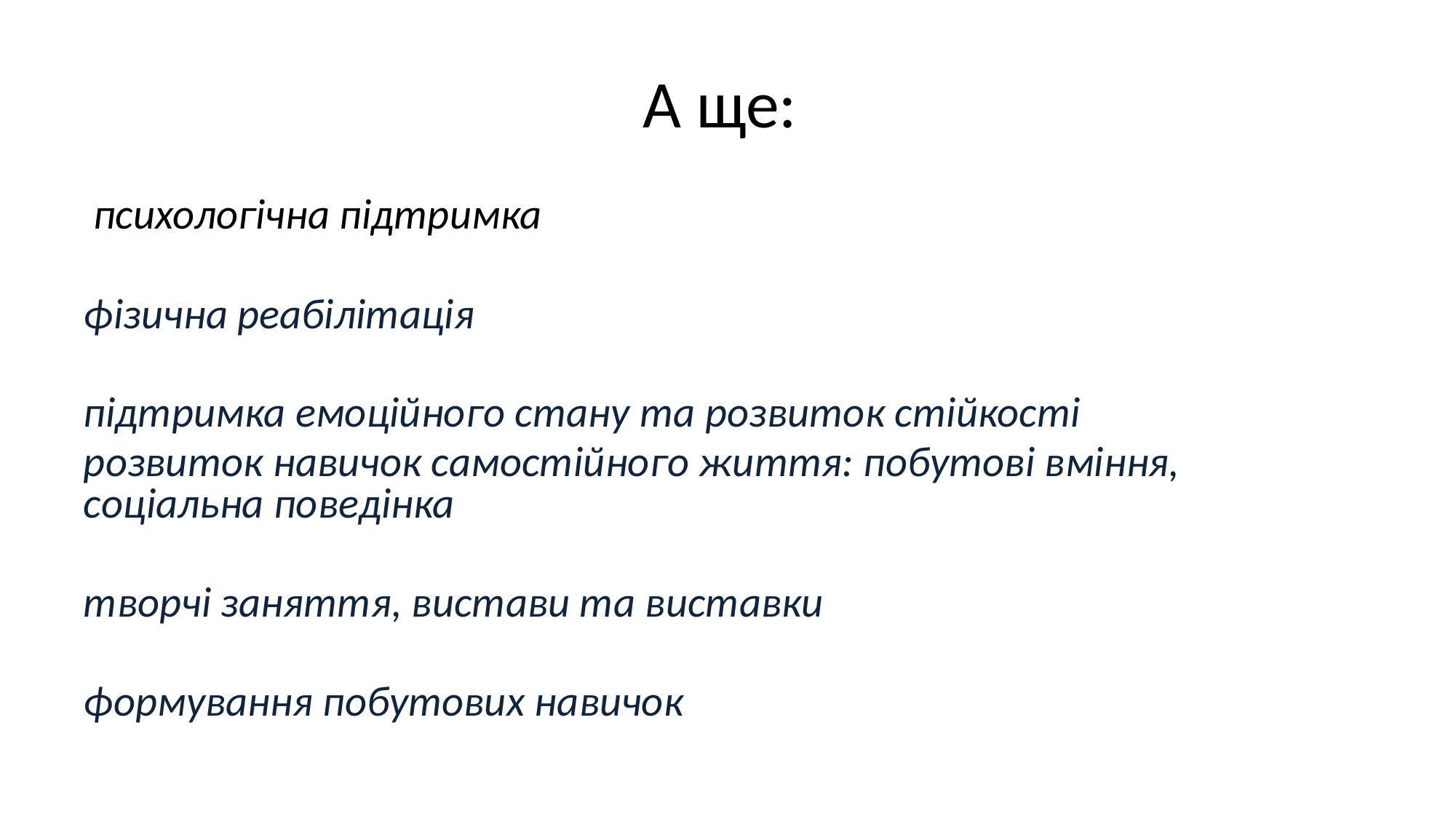

# А ще:
 психологічна підтримка

фізична реабілітація

підтримка емоційного стану та розвиток стійкості
розвиток навичок самостійного життя: побутові вміння, соціальна поведінка

творчі заняття, вистави та виставки

формування побутових навичок